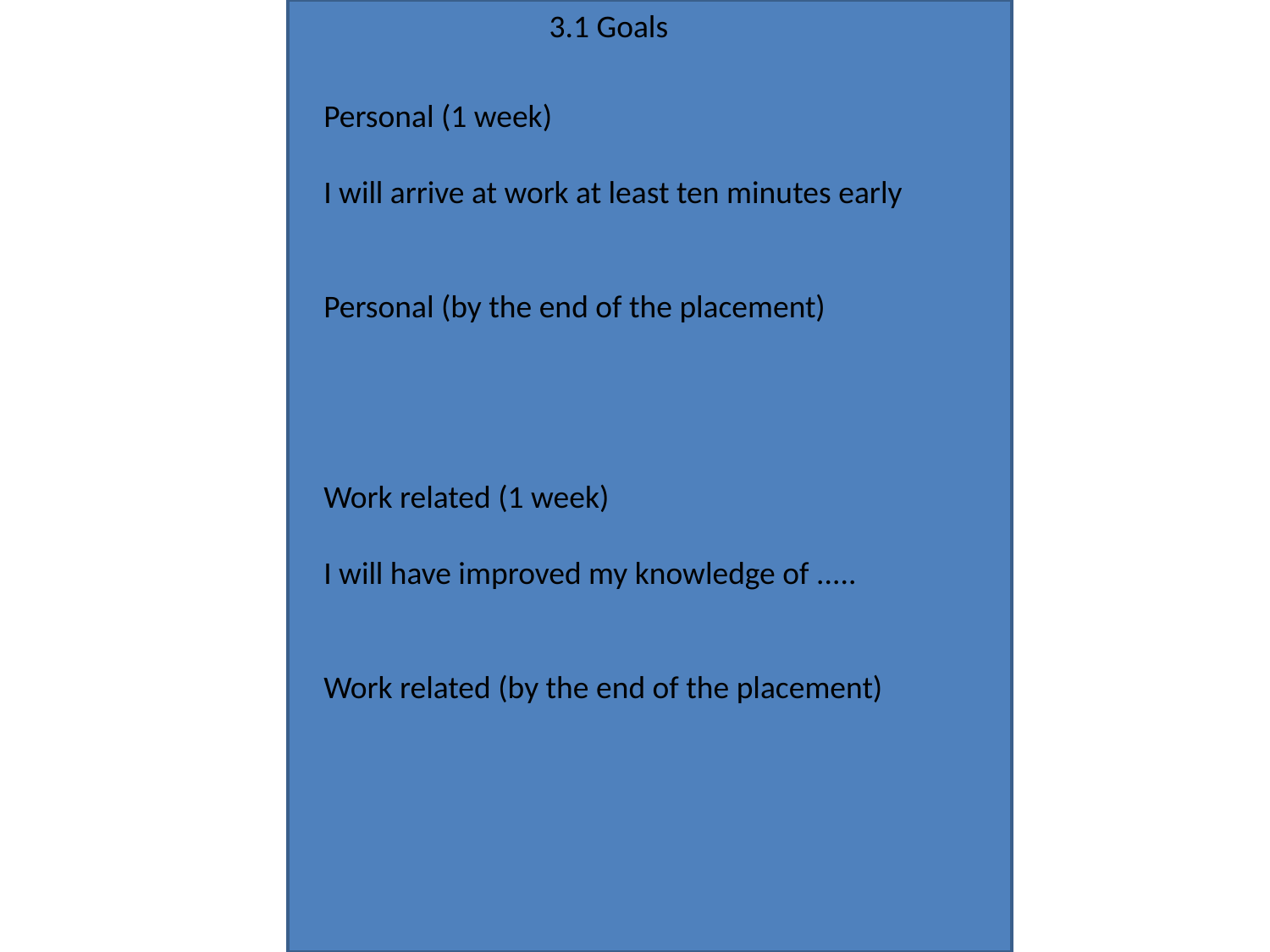

3.1 Goals
Personal (1 week)

I will arrive at work at least ten minutes early

Personal (by the end of the placement)

Work related (1 week)

I will have improved my knowledge of .....

Work related (by the end of the placement)